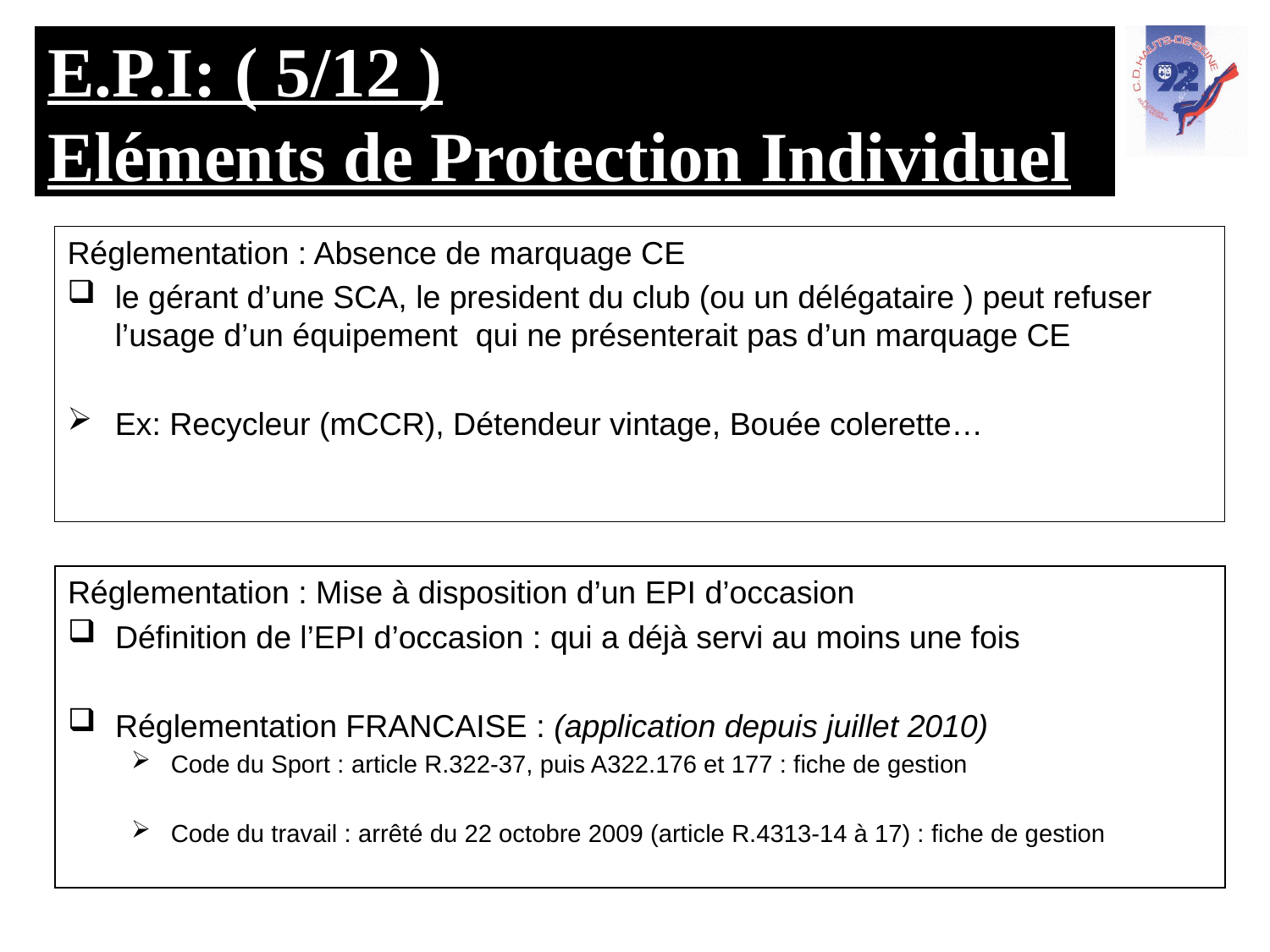

# E.P.I: ( 5/12 ) Eléments de Protection Individuel
Réglementation : Absence de marquage CE
le gérant d’une SCA, le president du club (ou un délégataire ) peut refuser l’usage d’un équipement  qui ne présenterait pas d’un marquage CE

Ex: Recycleur (mCCR), Détendeur vintage, Bouée colerette…
Réglementation : Mise à disposition d’un EPI d’occasion
Définition de l’EPI d’occasion : qui a déjà servi au moins une fois

Réglementation FRANCAISE : (application depuis juillet 2010)
Code du Sport : article R.322-37, puis A322.176 et 177 : fiche de gestion

Code du travail : arrêté du 22 octobre 2009 (article R.4313-14 à 17) : fiche de gestion